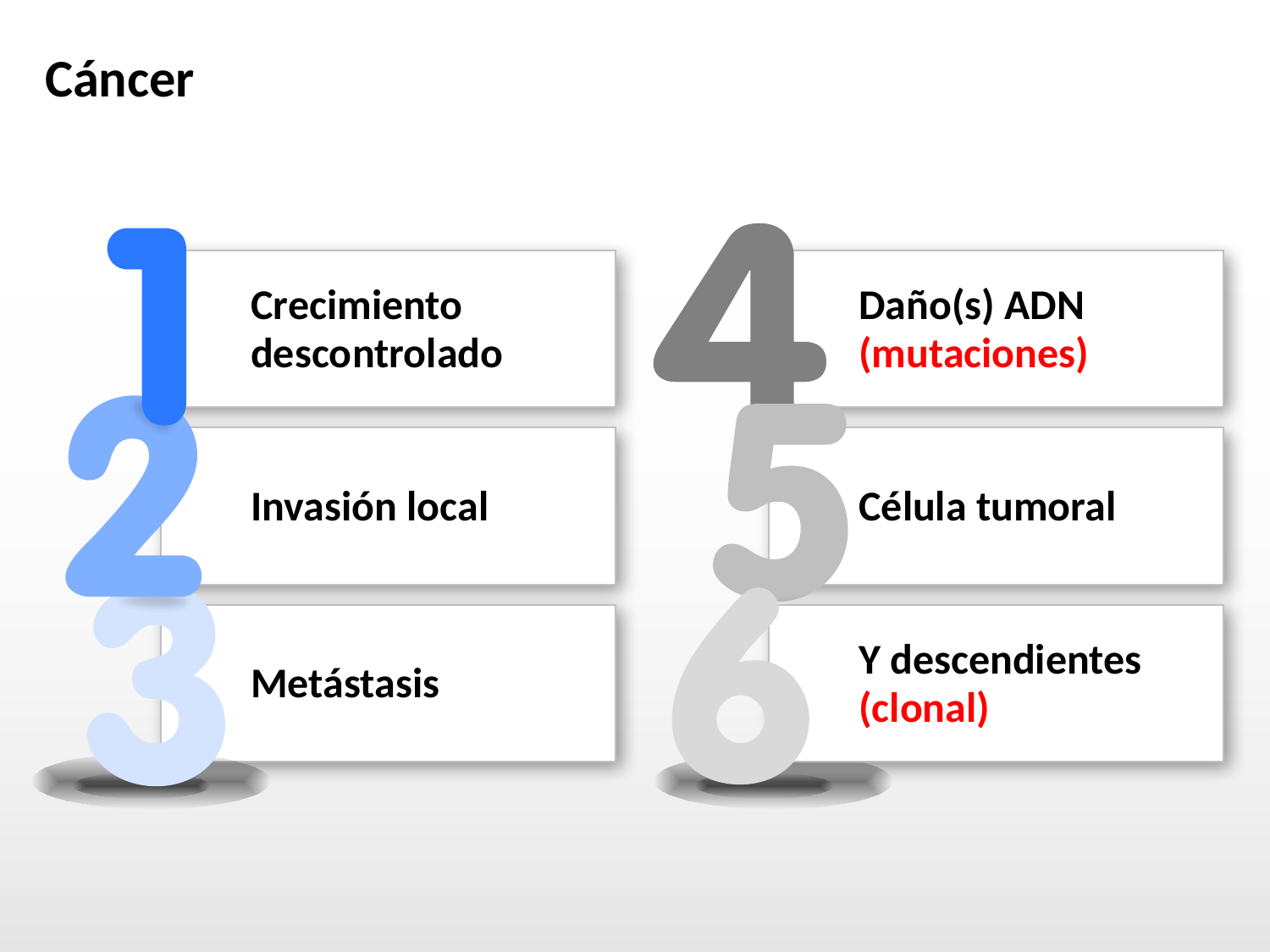

# Cáncer

Crecimiento descontrolado
Daño(s) ADN (mutaciones)

Invasión local
Célula tumoral

Metástasis
Y descendientes (clonal)